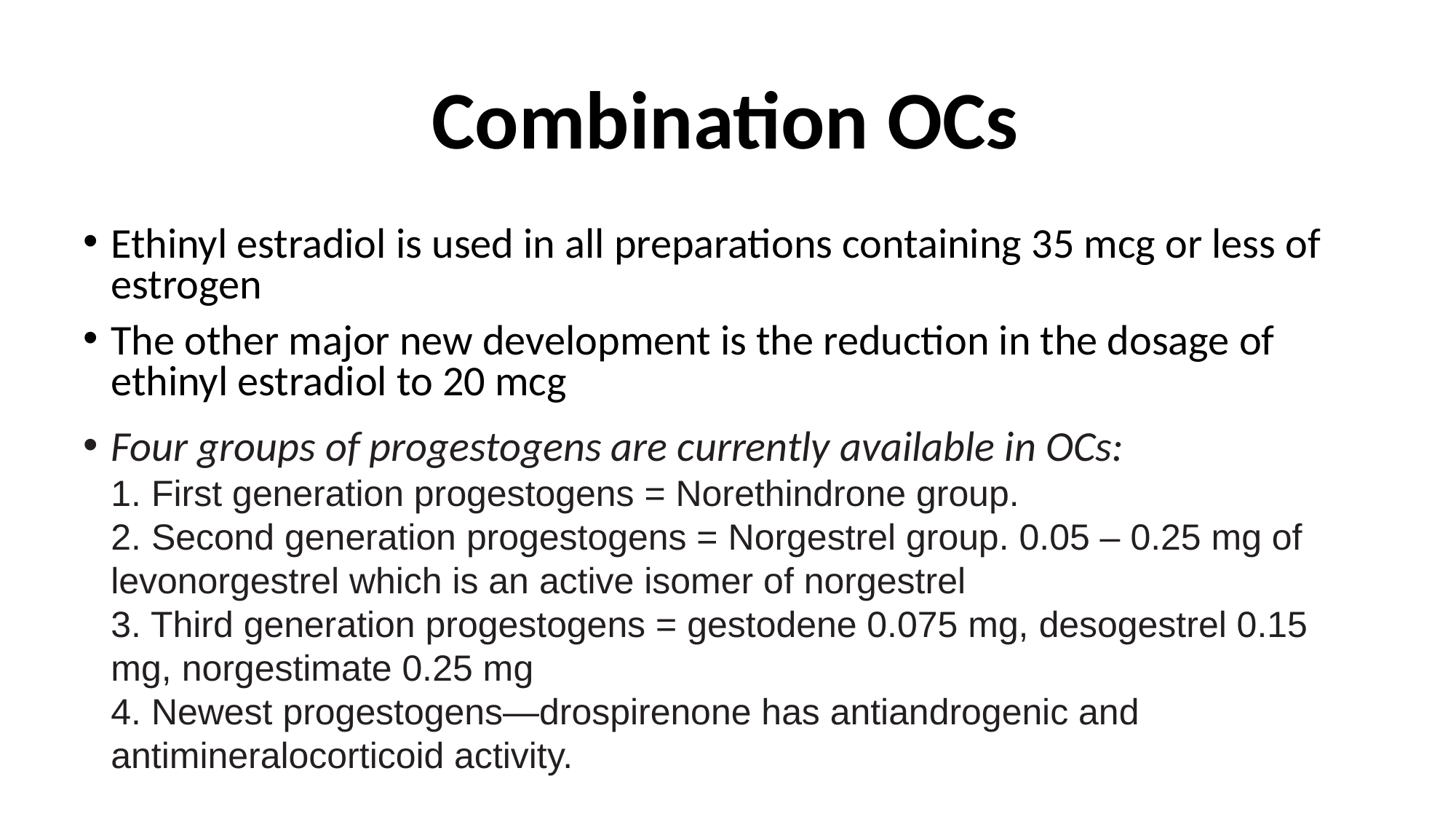

# Combination OCs
Ethinyl estradiol is used in all preparations containing 35 mcg or less of estrogen
The other major new development is the reduction in the dosage of ethinyl estradiol to 20 mcg
Four groups of progestogens are currently available in OCs:
1. First generation progestogens = Norethindrone group.
2. Second generation progestogens = Norgestrel group. 0.05 – 0.25 mg of levonorgestrel which is an active isomer of norgestrel
3. Third generation progestogens = gestodene 0.075 mg, desogestrel 0.15 mg, norgestimate 0.25 mg
4. Newest progestogens—drospirenone has antiandrogenic and antimineralocorticoid activity.